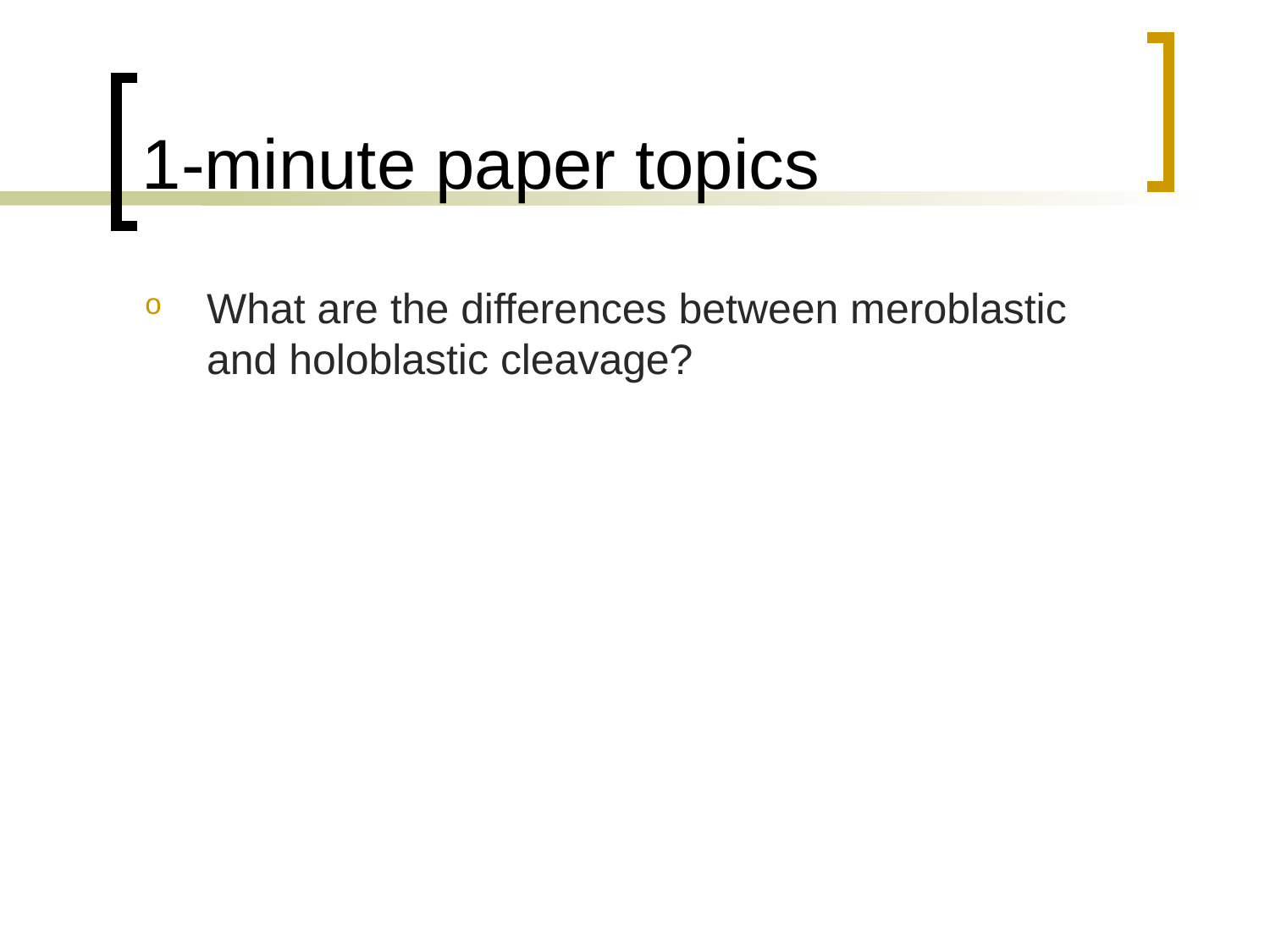

# 1-minute paper topics
What are the differences between meroblastic and holoblastic cleavage?